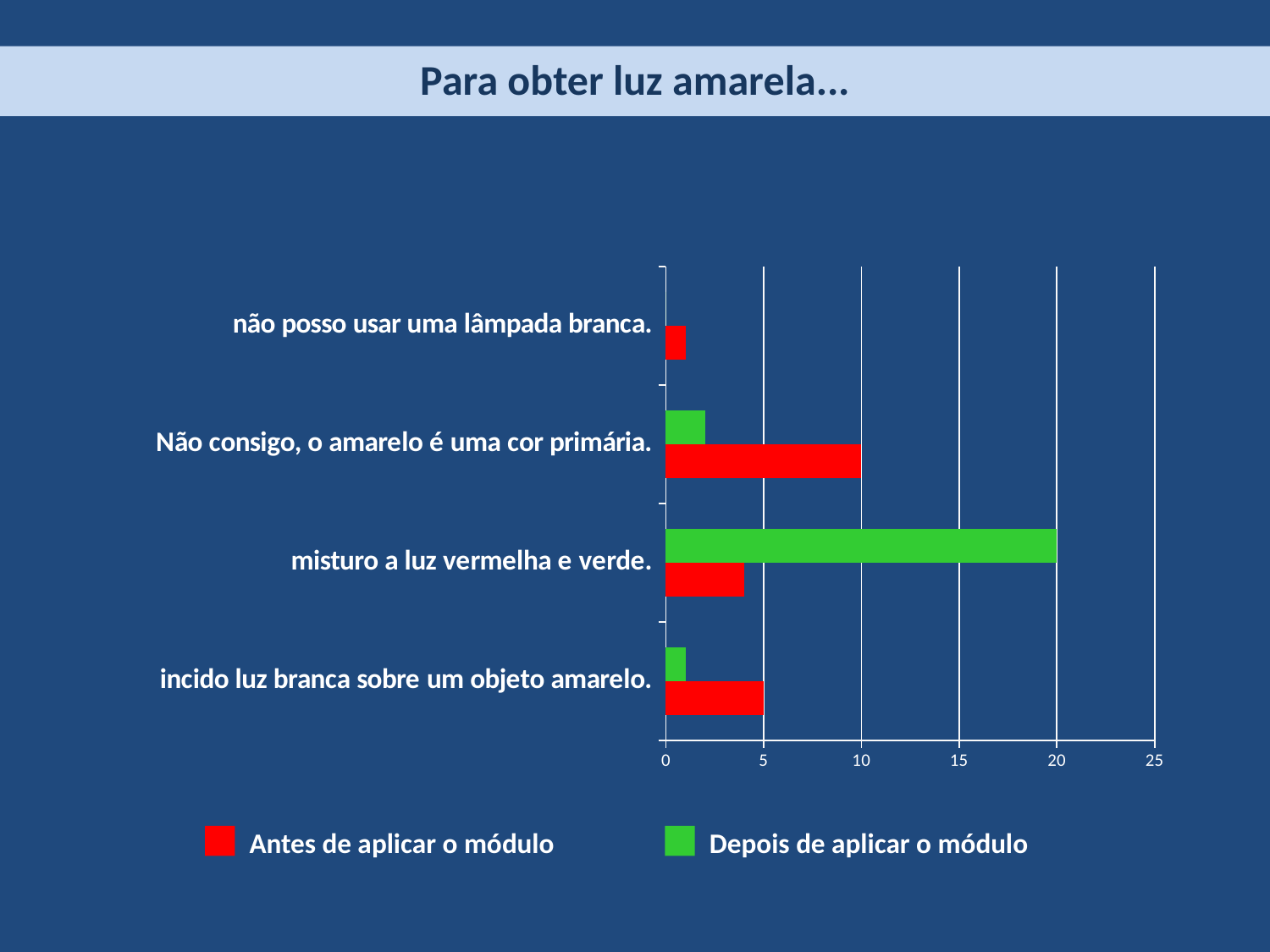

Para obter luz amarela...

### Chart

| Category |  |  |
|---|---|---|
| incido luz branca sobre um objeto amarelo. | 5.0 | 1.0 |
| misturo a luz vermelha e verde. | 4.0 | 20.0 |
| Não consigo, o amarelo é uma cor primária. | 10.0 | 2.0 |
| não posso usar uma lâmpada branca. | 1.0 | 0.0 |
Antes de aplicar o módulo
Depois de aplicar o módulo